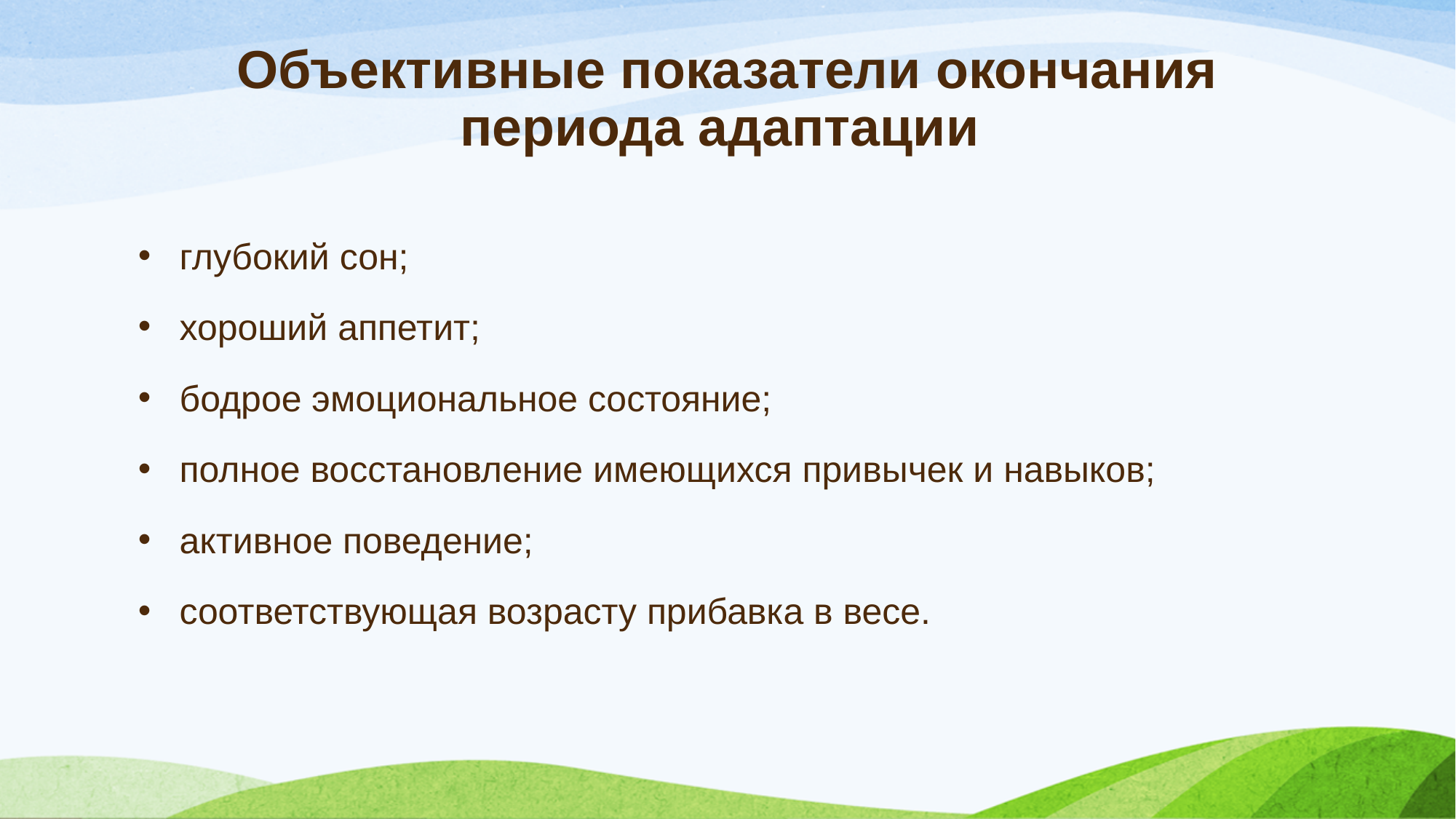

# Объективные показатели окончания периода адаптации
глубокий сон;
хороший аппетит;
бодрое эмоциональное состояние;
полное восстановление имеющихся привычек и навыков;
активное поведение;
соответствующая возрасту прибавка в весе.